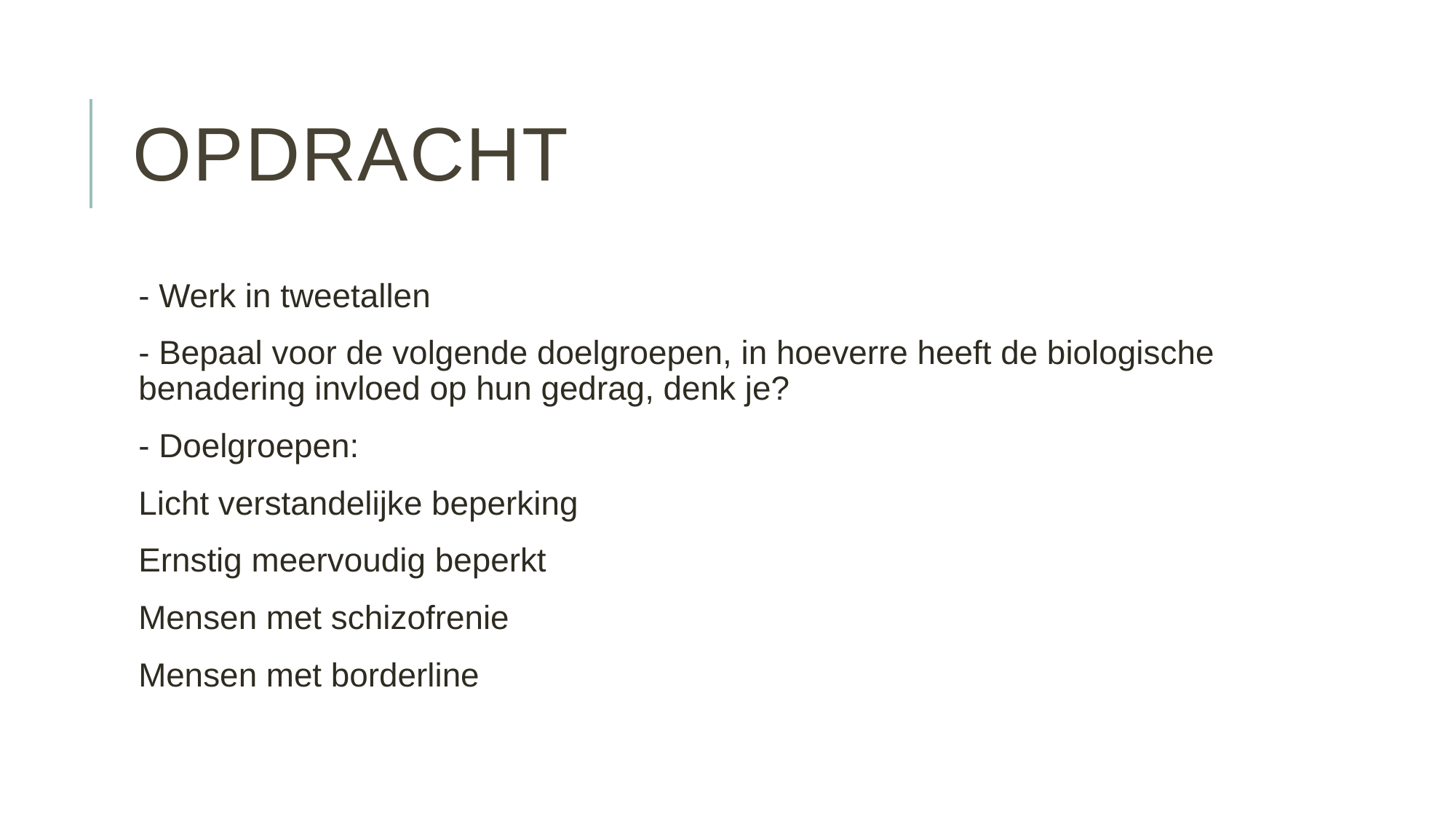

# Opdracht
- Werk in tweetallen
- Bepaal voor de volgende doelgroepen, in hoeverre heeft de biologische benadering invloed op hun gedrag, denk je?
- Doelgroepen:
Licht verstandelijke beperking
Ernstig meervoudig beperkt
Mensen met schizofrenie
Mensen met borderline